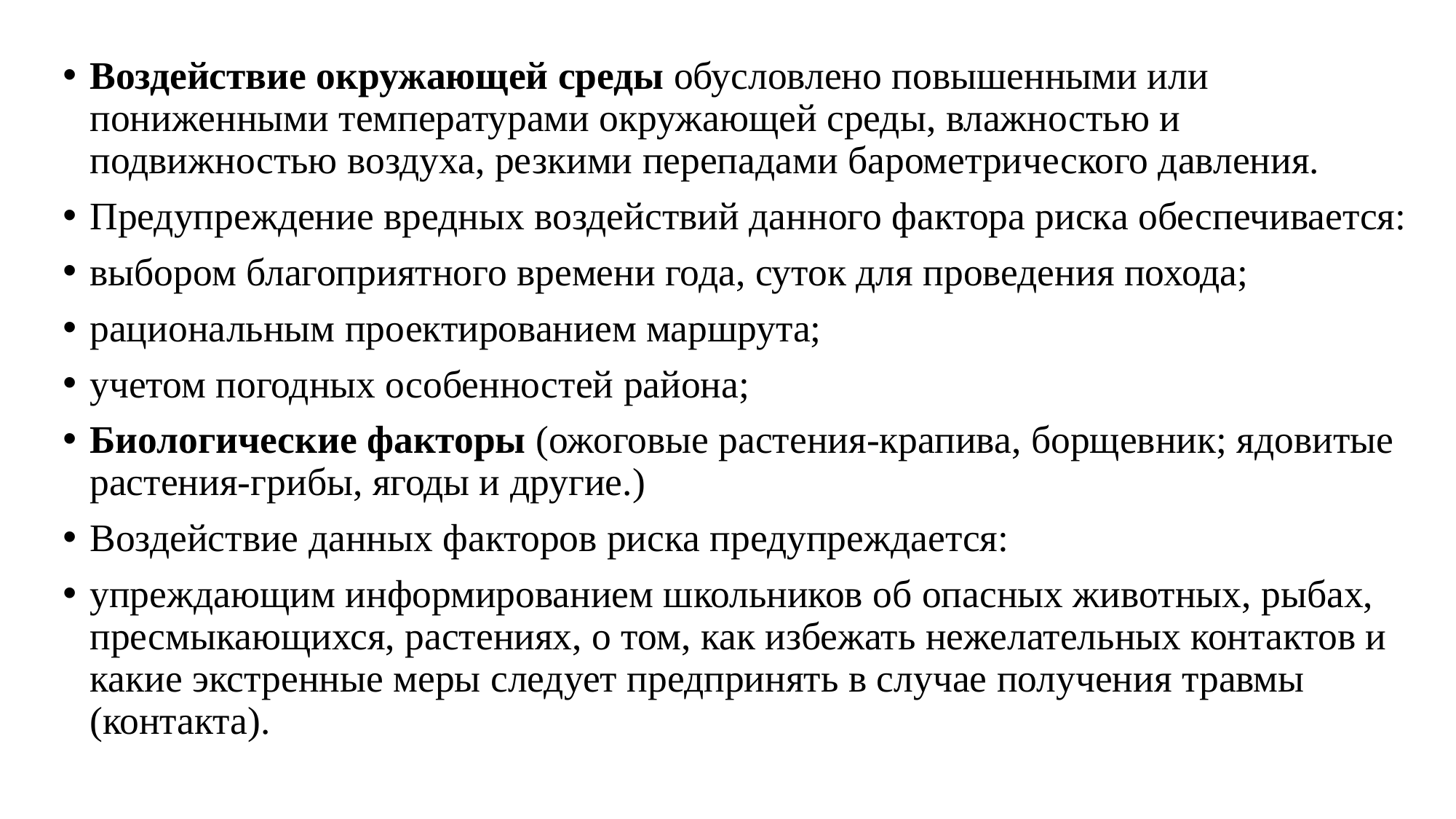

Воздействие окружающей среды обусловлено повышенными или пониженными температурами окружающей среды, влажностью и подвижностью воздуха, резкими перепадами барометрического давления.
Предупреждение вредных воздействий данного фактора риска обеспечивается:
выбором благоприятного времени года, суток для проведения похода;
рациональным проектированием маршрута;
учетом погодных особенностей района;
Биологические факторы (ожоговые растения-крапива, борщевник; ядовитые растения-грибы, ягоды и другие.)
Воздействие данных факторов риска предупреждается:
упреждающим информированием школьников об опасных животных, рыбах, пресмыкающихся, растениях, о том, как избежать нежелательных контактов и какие экстренные меры следует предпринять в случае получения травмы (контакта).